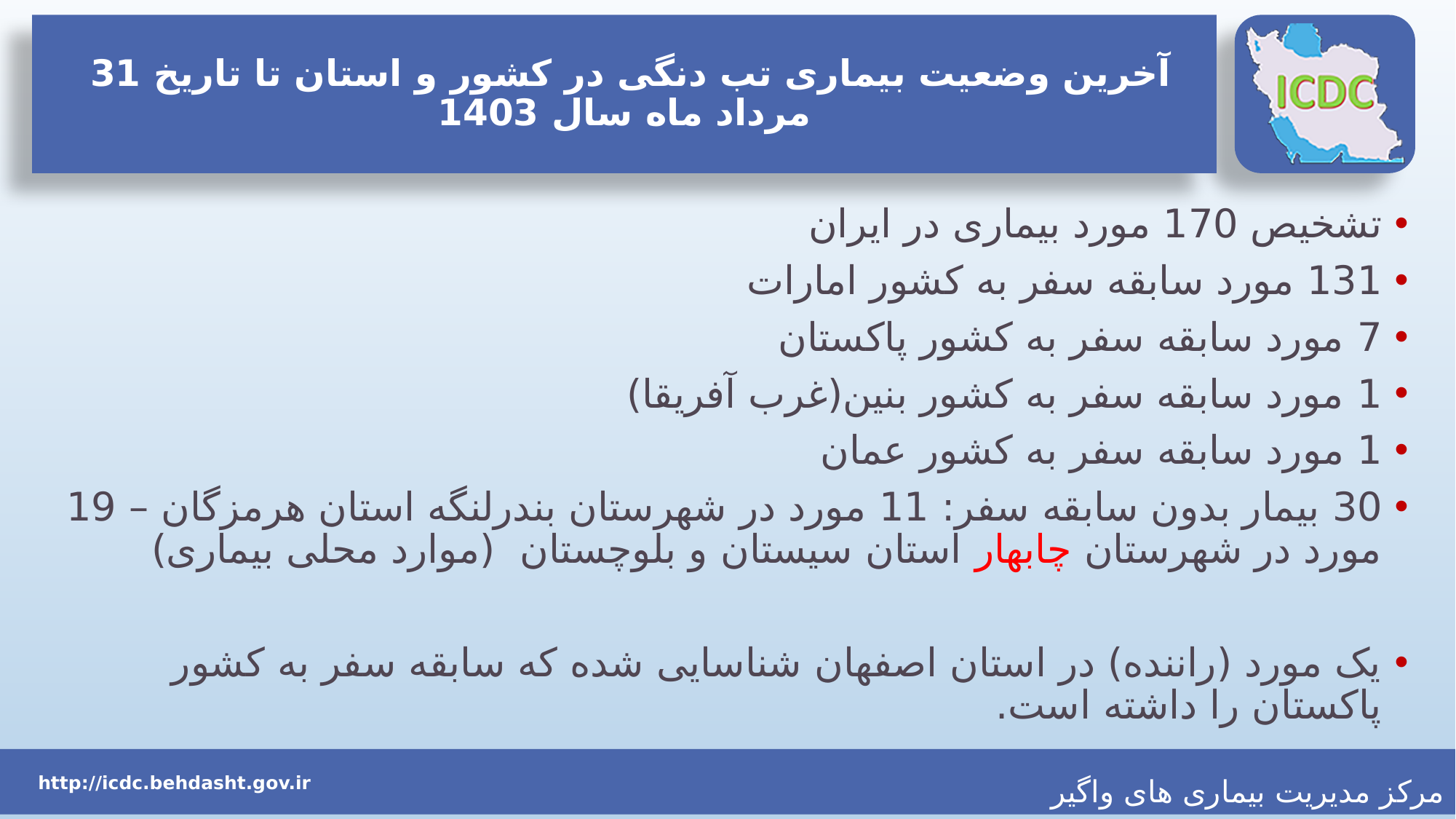

# آخرین وضعیت بیماری تب دنگی در کشور و استان تا تاریخ 31  مرداد ماه سال 1403
تشخیص 170 مورد بیماری در ایران
131 مورد سابقه سفر به کشور امارات
7 مورد سابقه سفر به کشور پاکستان
1 مورد سابقه سفر به کشور بنین(غرب آفریقا)
1 مورد سابقه سفر به کشور عمان
30 بیمار بدون سابقه سفر: 11 مورد در شهرستان بندرلنگه استان هرمزگان – 19 مورد در شهرستان چابهار استان سیستان و بلوچستان  (موارد محلی بیماری)

یک مورد (راننده) در استان اصفهان شناسایی شده که سابقه سفر به کشور پاکستان را داشته است.